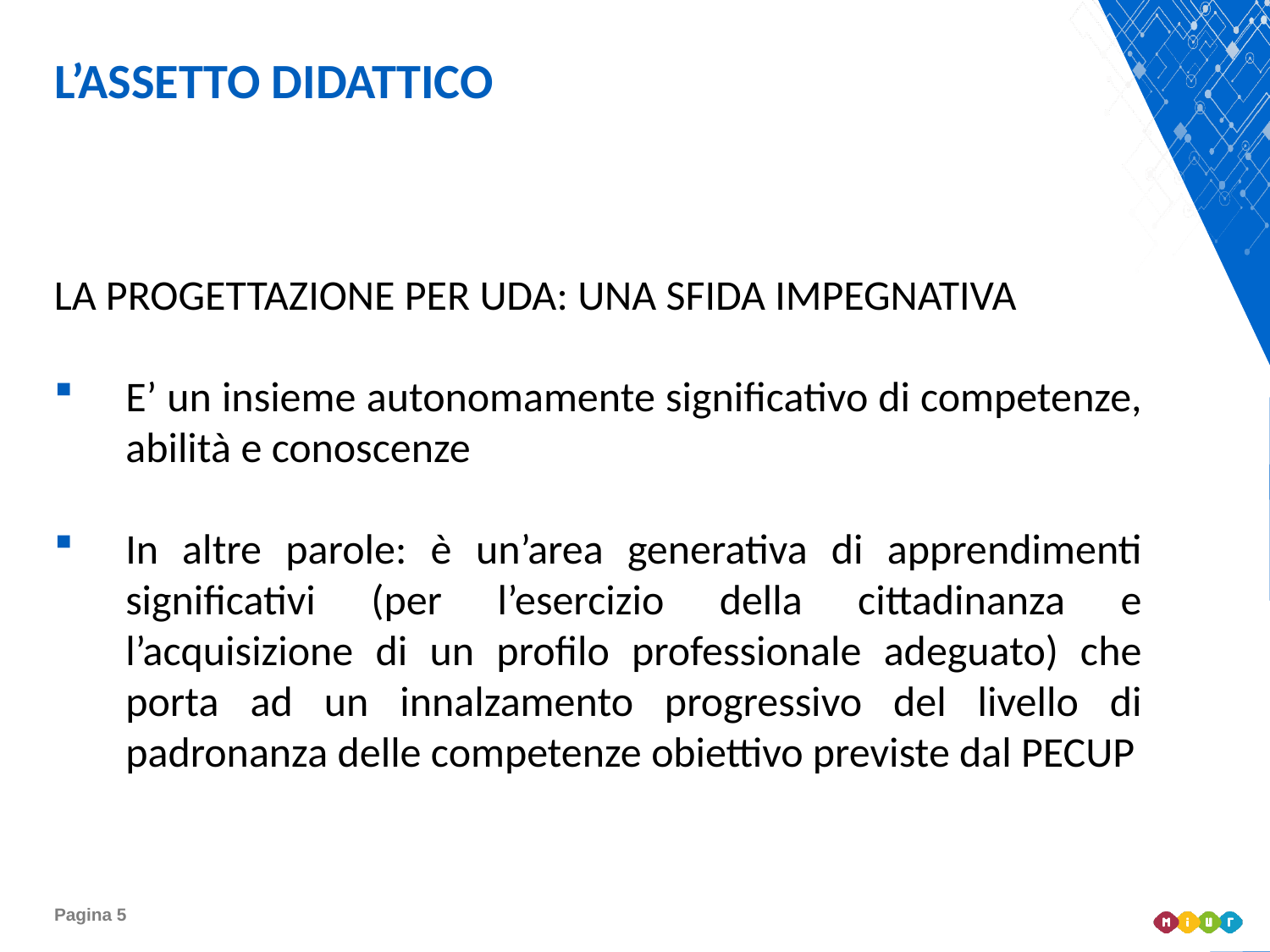

L’ASSETTO DIDATTICO
LA PROGETTAZIONE PER UDA: UNA SFIDA IMPEGNATIVA

E’ un insieme autonomamente significativo di competenze, abilità e conoscenze

In altre parole: è un’area generativa di apprendimenti significativi (per l’esercizio della cittadinanza e l’acquisizione di un profilo professionale adeguato) che porta ad un innalzamento progressivo del livello di padronanza delle competenze obiettivo previste dal PECUP